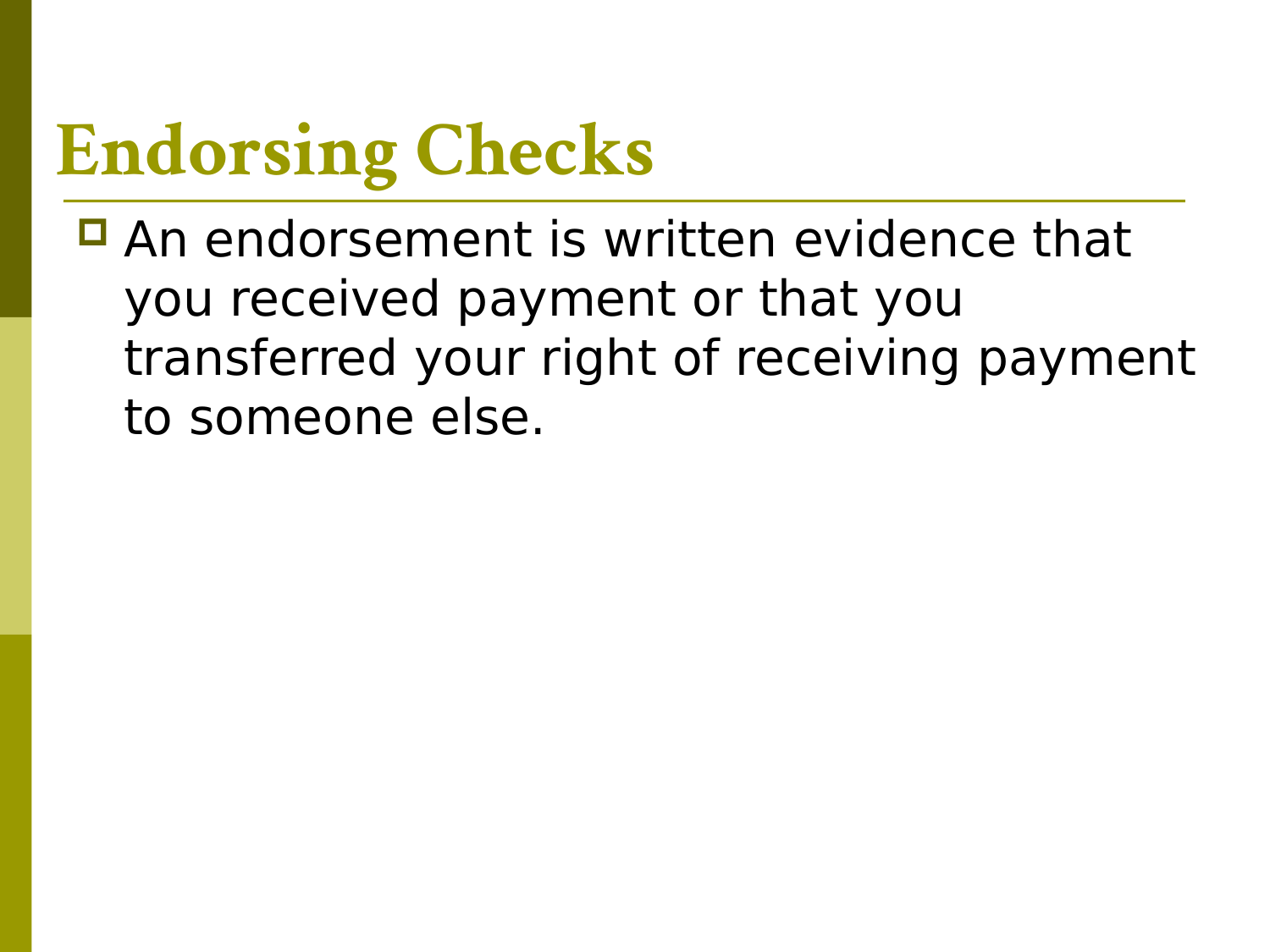

# Endorsing Checks
An endorsement is written evidence that you received payment or that you transferred your right of receiving payment to someone else.